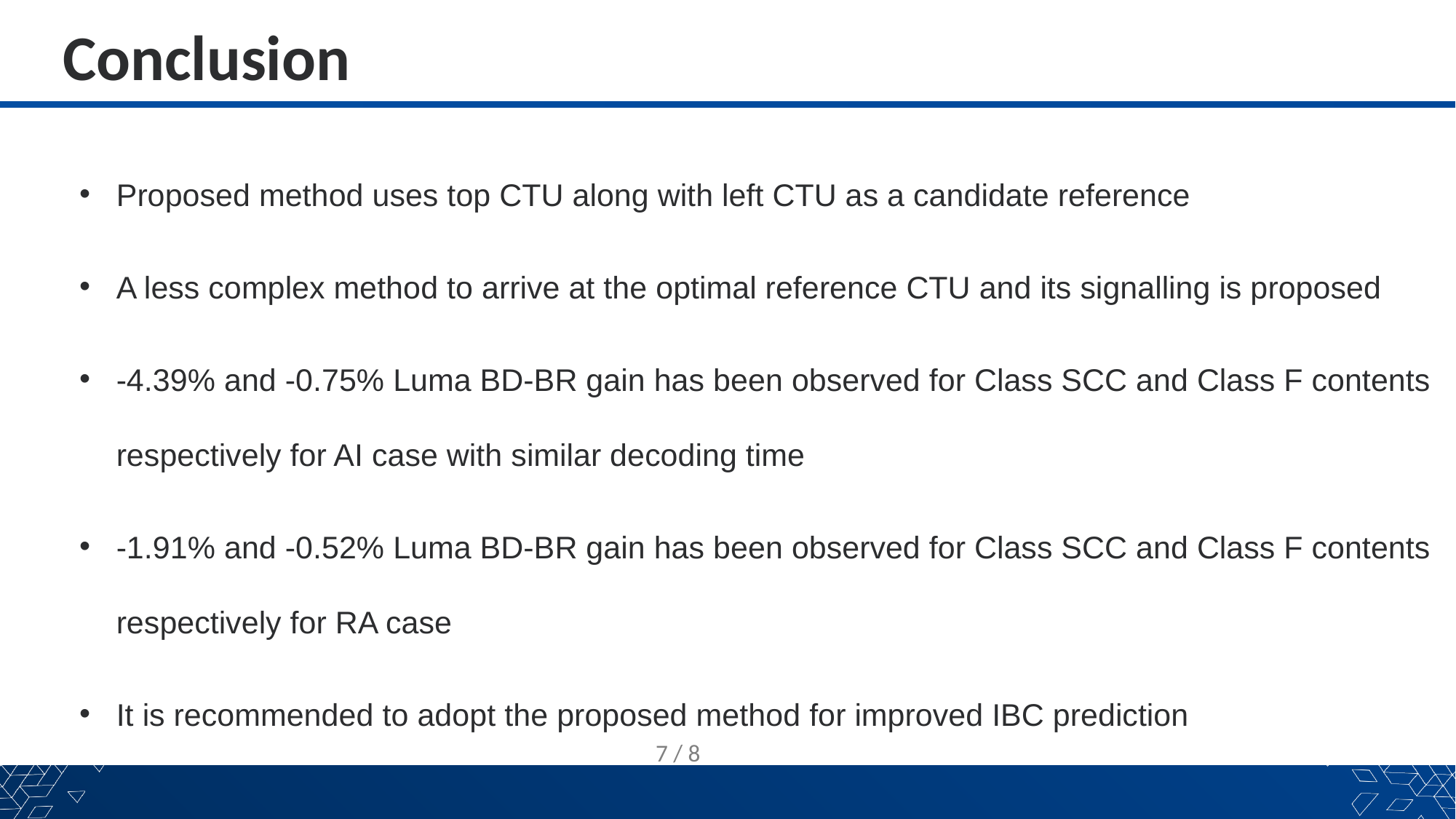

Conclusion
Proposed method uses top CTU along with left CTU as a candidate reference
A less complex method to arrive at the optimal reference CTU and its signalling is proposed
-4.39% and -0.75% Luma BD-BR gain has been observed for Class SCC and Class F contents respectively for AI case with similar decoding time
-1.91% and -0.52% Luma BD-BR gain has been observed for Class SCC and Class F contents respectively for RA case
It is recommended to adopt the proposed method for improved IBC prediction